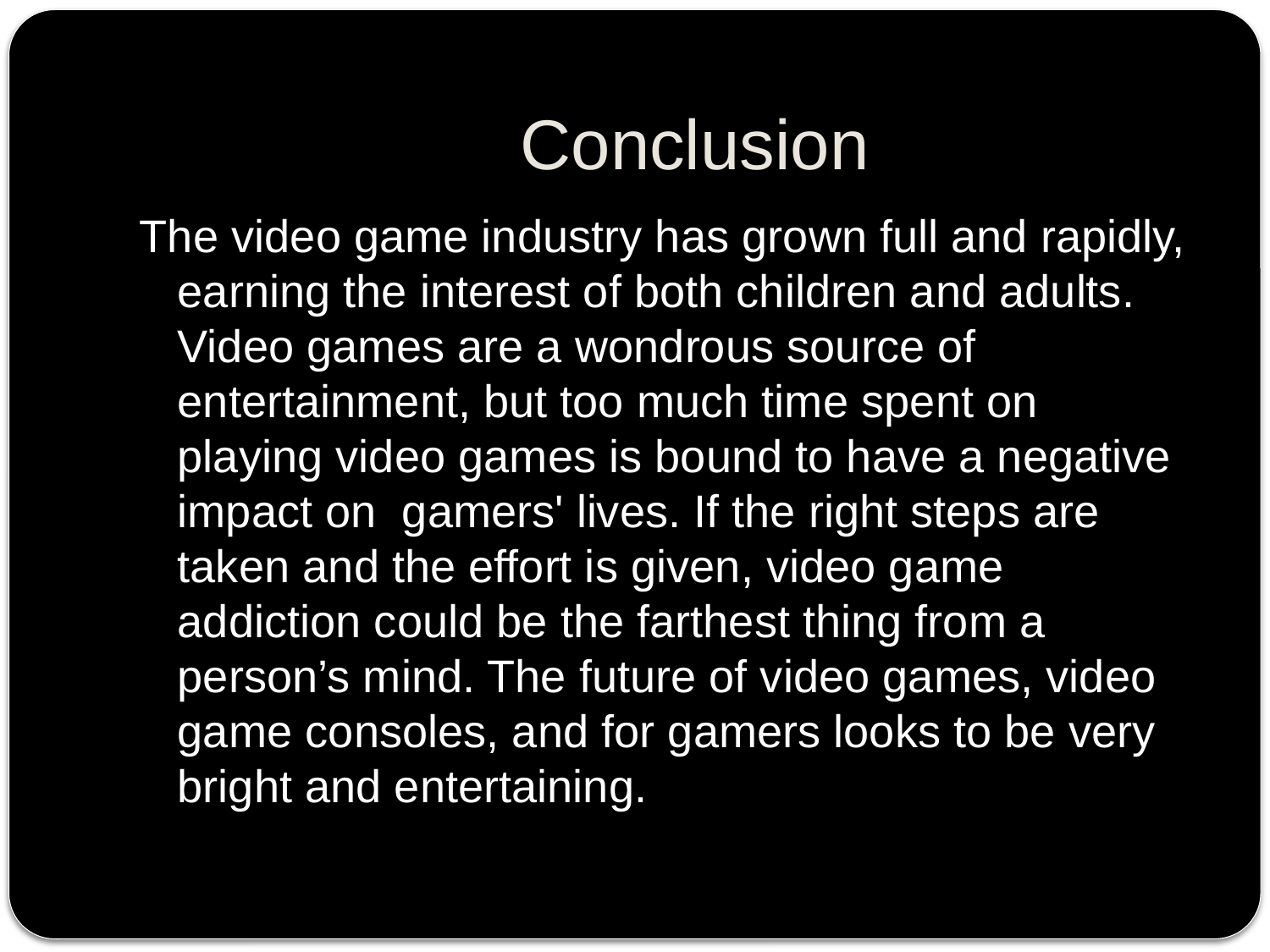

# Conclusion
The video game industry has grown full and rapidly, earning the interest of both children and adults. Video games are a wondrous source of entertainment, but too much time spent on playing video games is bound to have a negative impact on  gamers' lives. If the right steps are taken and the effort is given, video game addiction could be the farthest thing from a person’s mind. The future of video games, video game consoles, and for gamers looks to be very bright and entertaining.